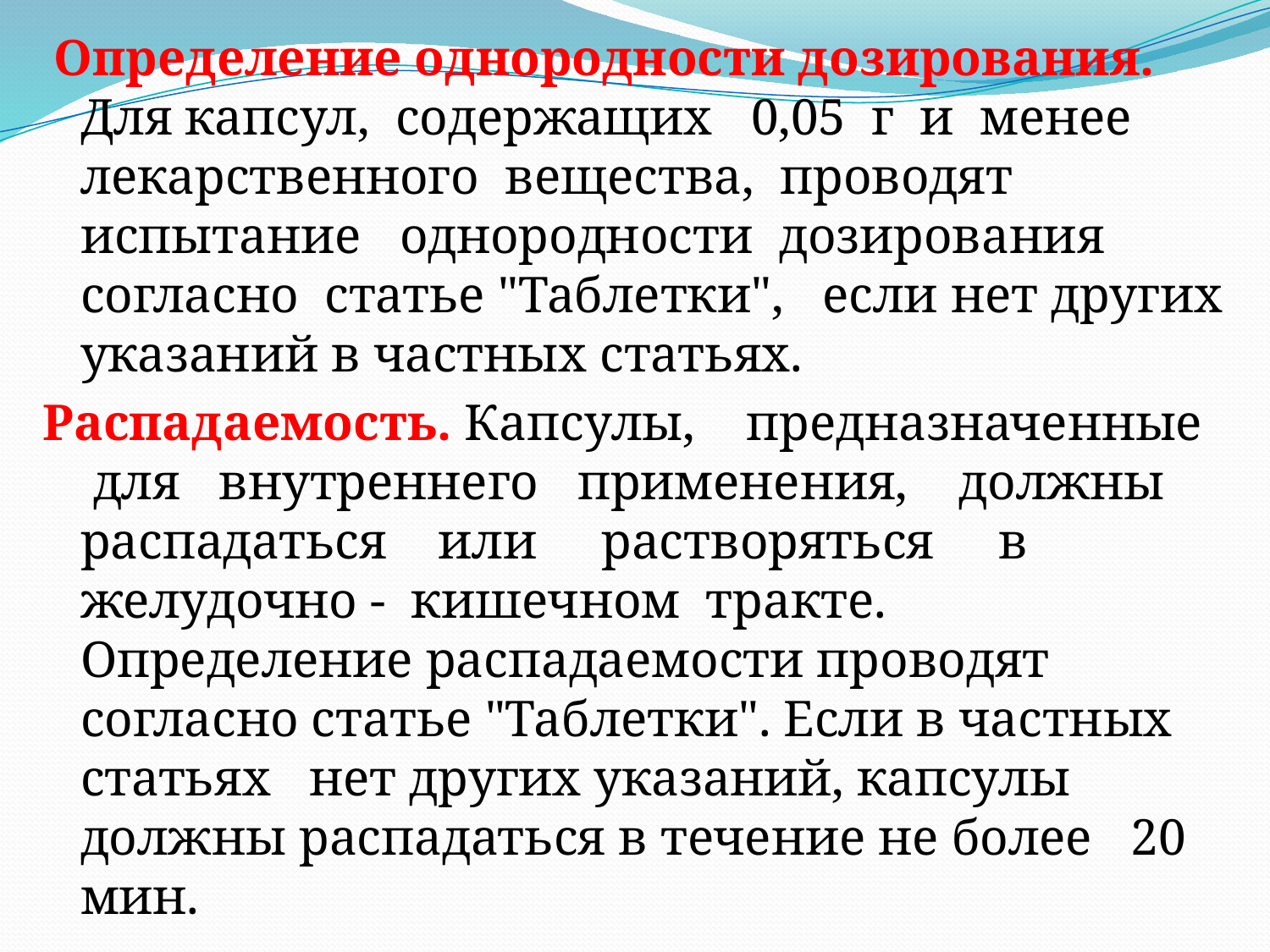

Определение однородности дозирования.  Для капсул,  содержащих   0,05  г  и  менее  лекарственного  вещества,  проводят   испытание   однородности  дозирования  согласно  статье "Таблетки",   если нет других указаний в частных статьях.
Распадаемость. Капсулы,    предназначенные   для   внутреннего   применения,    должны    распадаться    или     растворяться     в   желудочно -  кишечном  тракте.  Определение распадаемости проводят   согласно статье "Таблетки". Если в частных статьях   нет других указаний, капсулы должны распадаться в течение не более   20 мин.
#